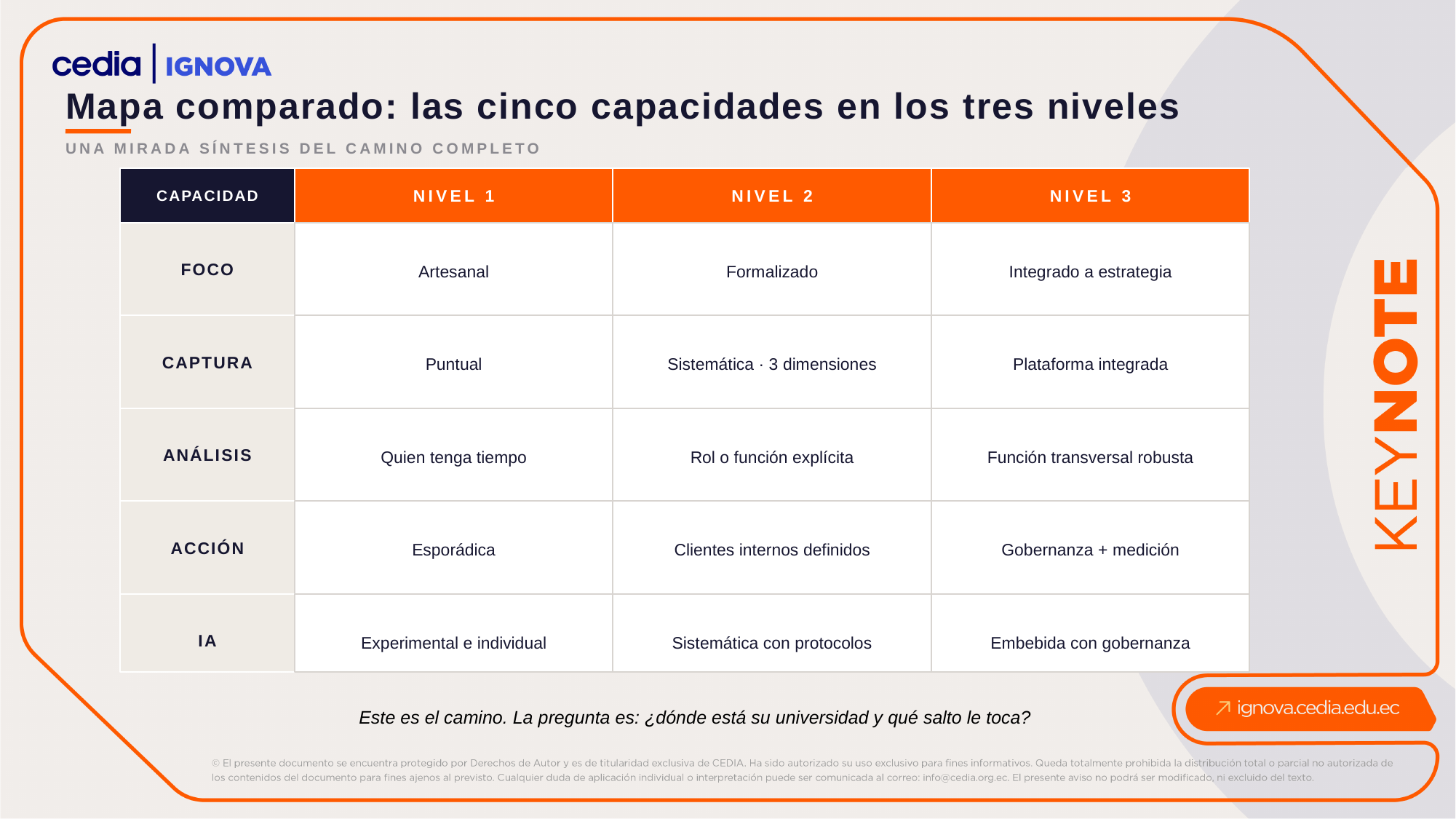

Mapa comparado: las cinco capacidades en los tres niveles

UNA MIRADA SÍNTESIS DEL CAMINO COMPLETO

CAPACIDAD

NIVEL 1

NIVEL 2

NIVEL 3

FOCO

Artesanal

Formalizado

Integrado a estrategia

CAPTURA

Puntual

Sistemática · 3 dimensiones

Plataforma integrada

ANÁLISIS

Quien tenga tiempo

Rol o función explícita

Función transversal robusta

ACCIÓN

Esporádica

Clientes internos definidos

Gobernanza + medición

IA

Experimental e individual

Sistemática con protocolos
Embebida con gobernanza
Este es el camino. La pregunta es: ¿dónde está su universidad y qué salto le toca?